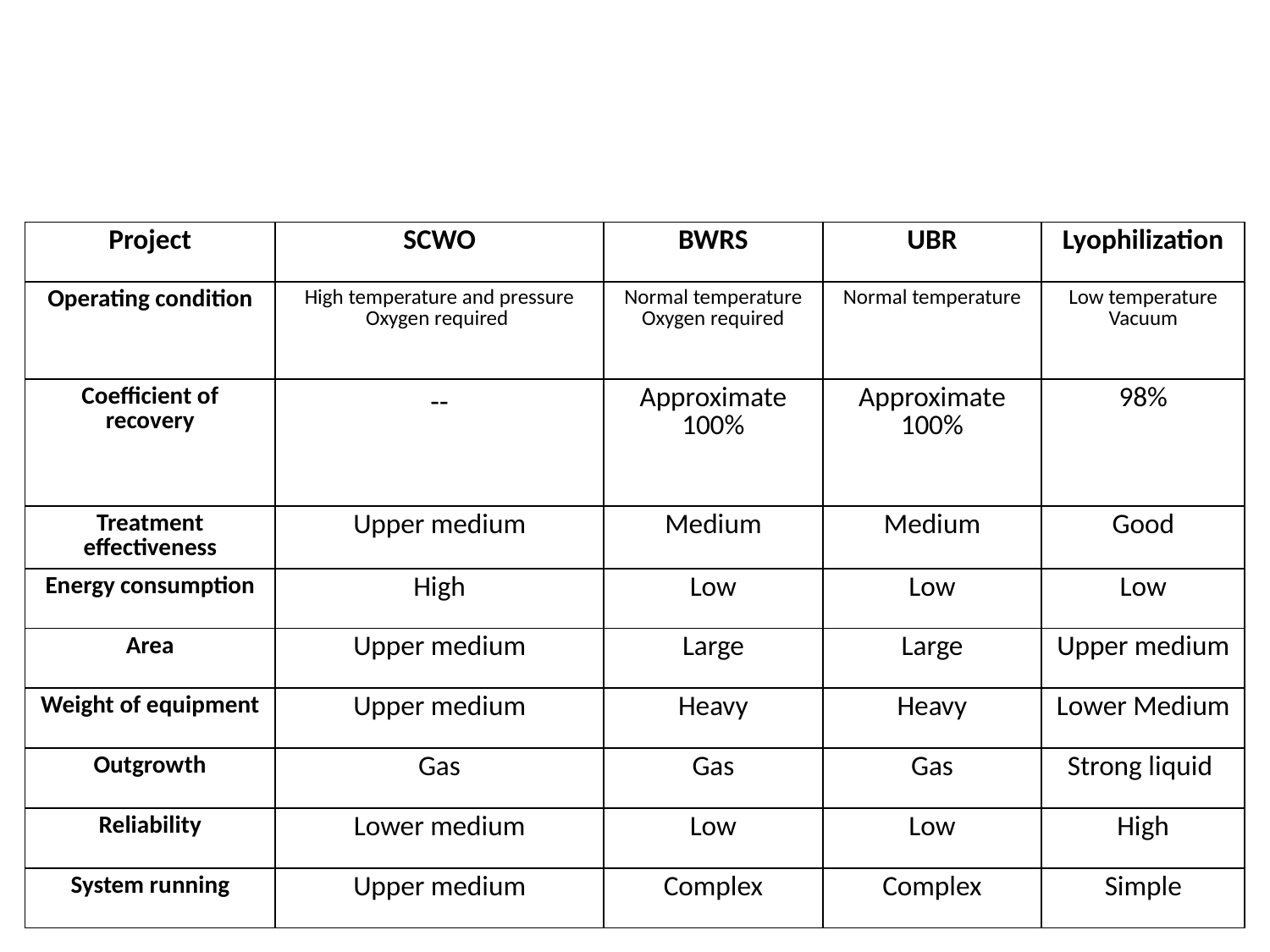

#
| Project | SCWO | BWRS | UBR | Lyophilization |
| --- | --- | --- | --- | --- |
| Operating condition | High temperature and pressure Oxygen required | Normal temperature Oxygen required | Normal temperature | Low temperature Vacuum |
| Coefficient of recovery | -- | Approximate 100% | Approximate 100% | 98% |
| Treatment effectiveness | Upper medium | Medium | Medium | Good |
| Energy consumption | High | Low | Low | Low |
| Area | Upper medium | Large | Large | Upper medium |
| Weight of equipment | Upper medium | Heavy | Heavy | Lower Medium |
| Outgrowth | Gas | Gas | Gas | Strong liquid |
| Reliability | Lower medium | Low | Low | High |
| System running | Upper medium | Complex | Complex | Simple |